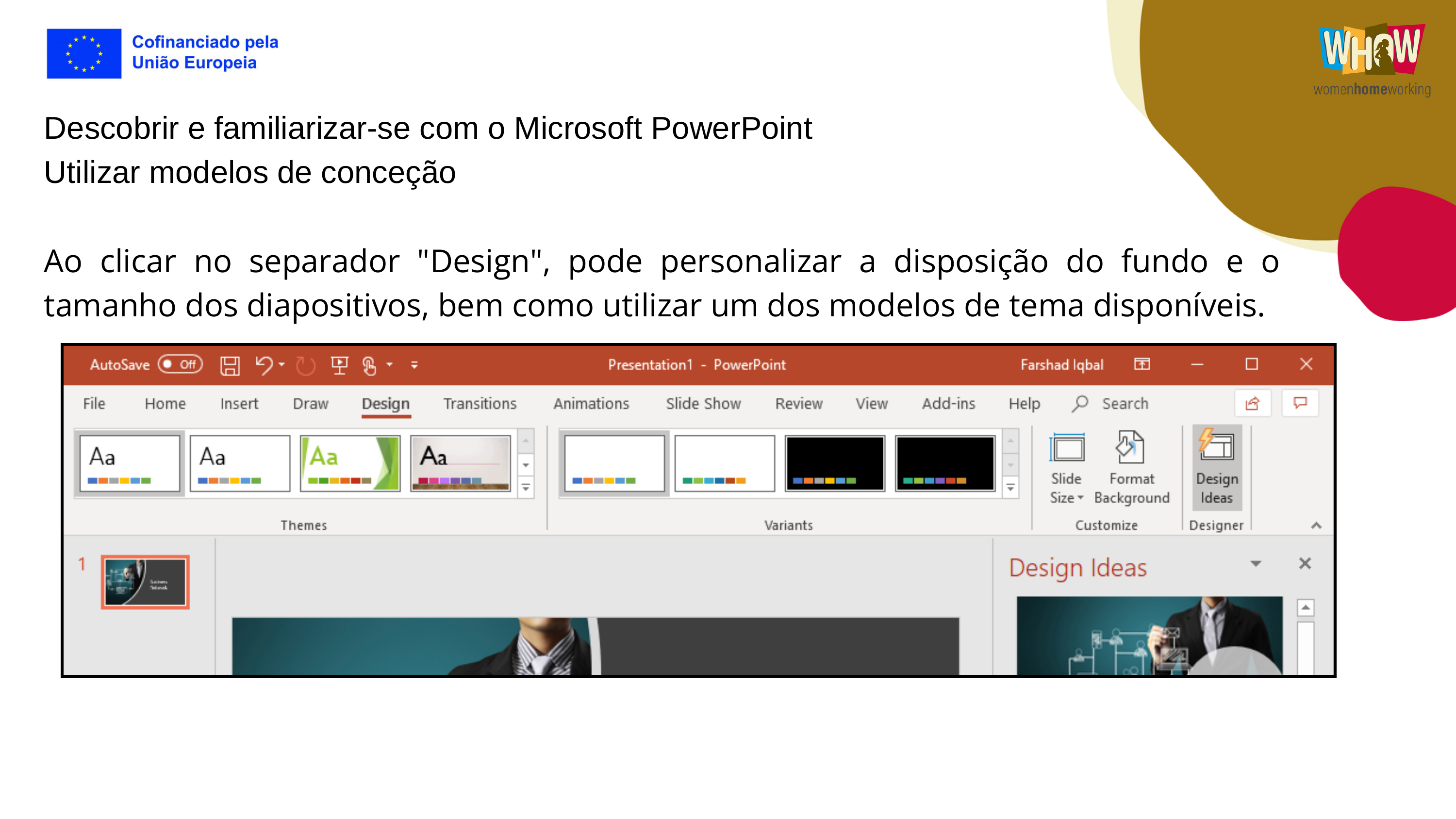

Descobrir e familiarizar-se com o Microsoft PowerPoint
Utilizar modelos de conceção
Ao clicar no separador "Design", pode personalizar a disposição do fundo e o tamanho dos diapositivos, bem como utilizar um dos modelos de tema disponíveis.